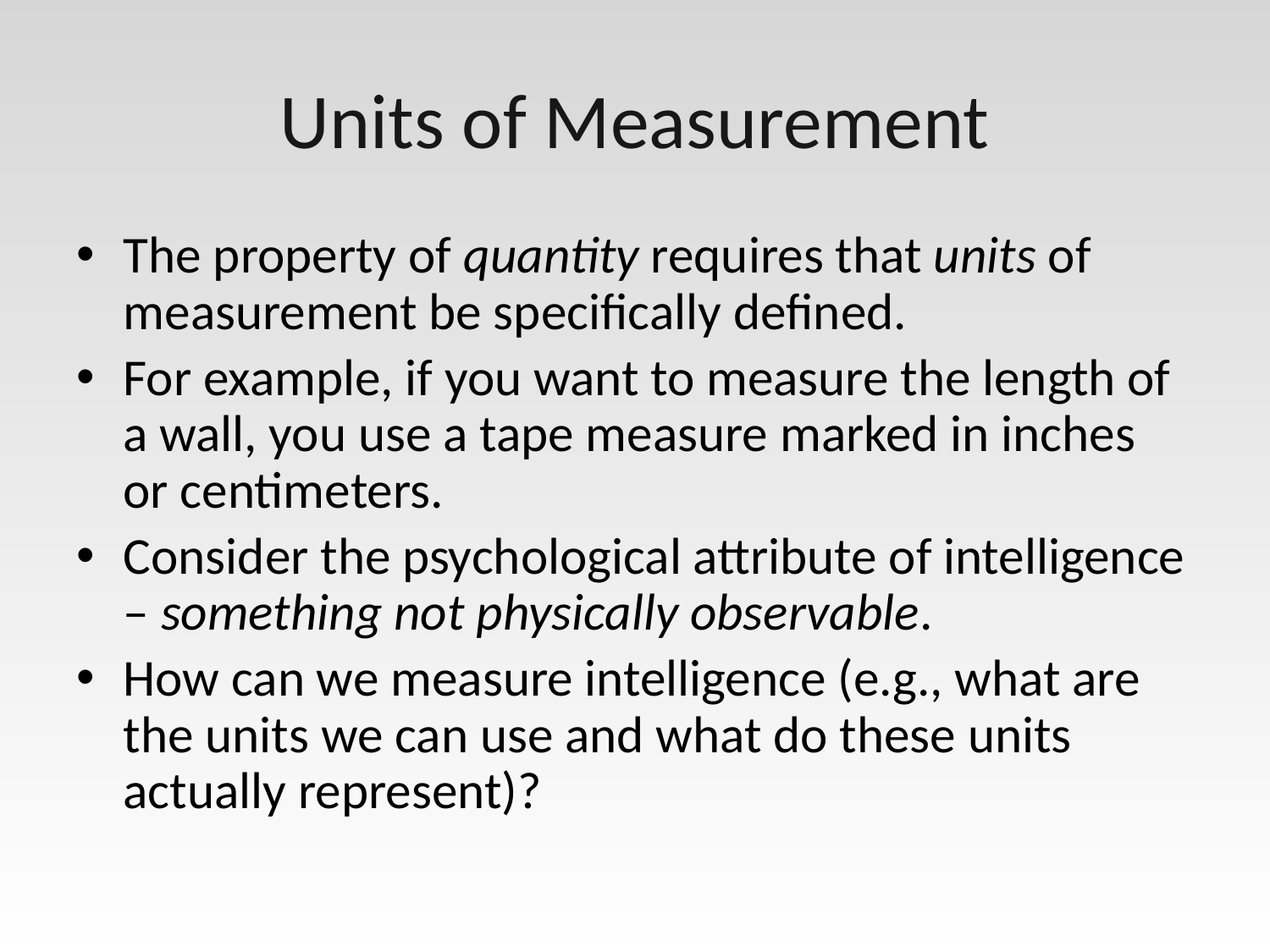

# Units of Measurement
The property of quantity requires that units of measurement be specifically defined.
For example, if you want to measure the length of a wall, you use a tape measure marked in inches or centimeters.
Consider the psychological attribute of intelligence – something not physically observable.
How can we measure intelligence (e.g., what are the units we can use and what do these units actually represent)?